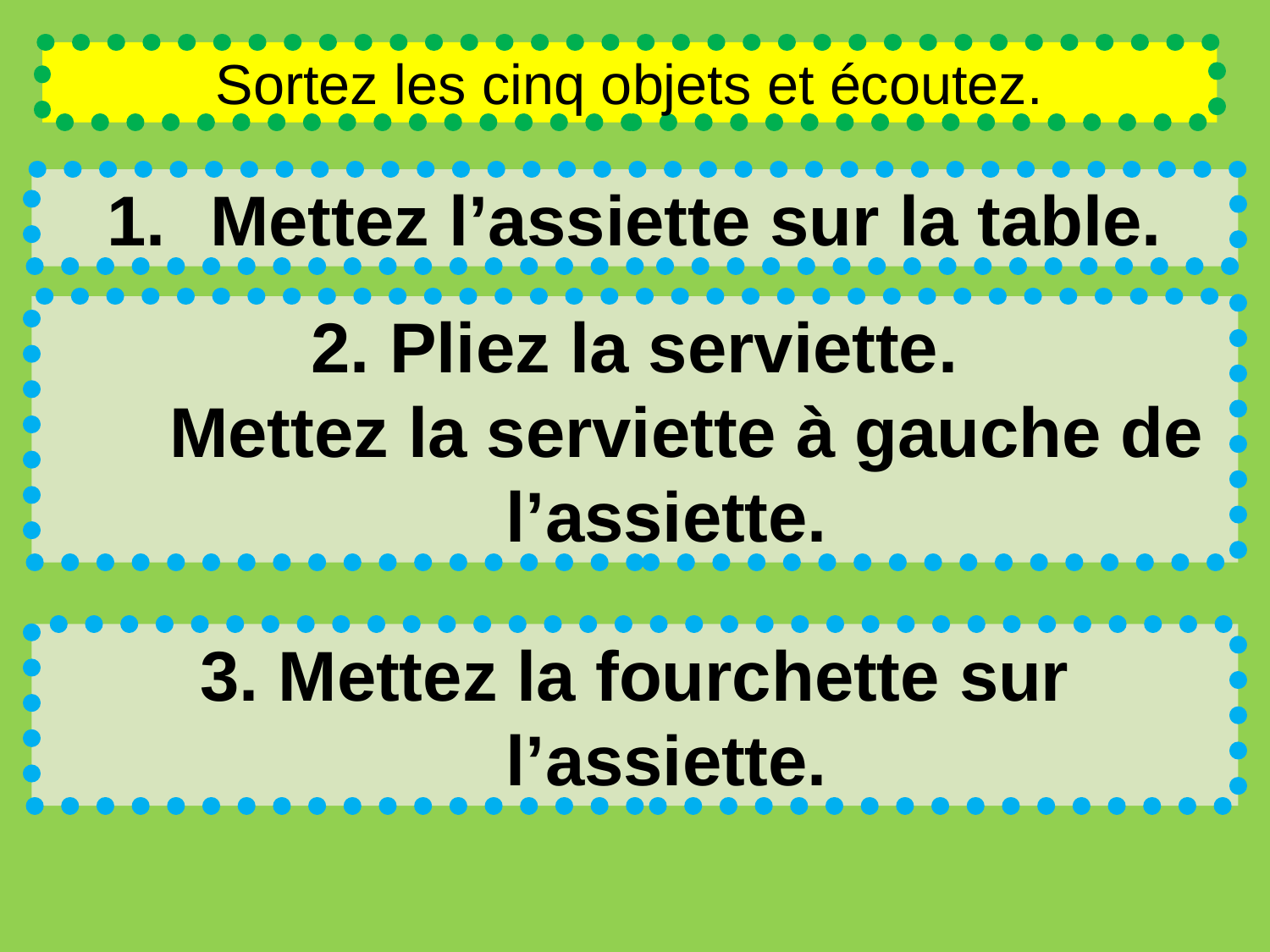

Sortez les cinq objets et écoutez.
Mettez l’assiette sur la table.
2. Pliez la serviette.
Mettez la serviette à gauche de l’assiette.
3. Mettez la fourchette sur l’assiette.